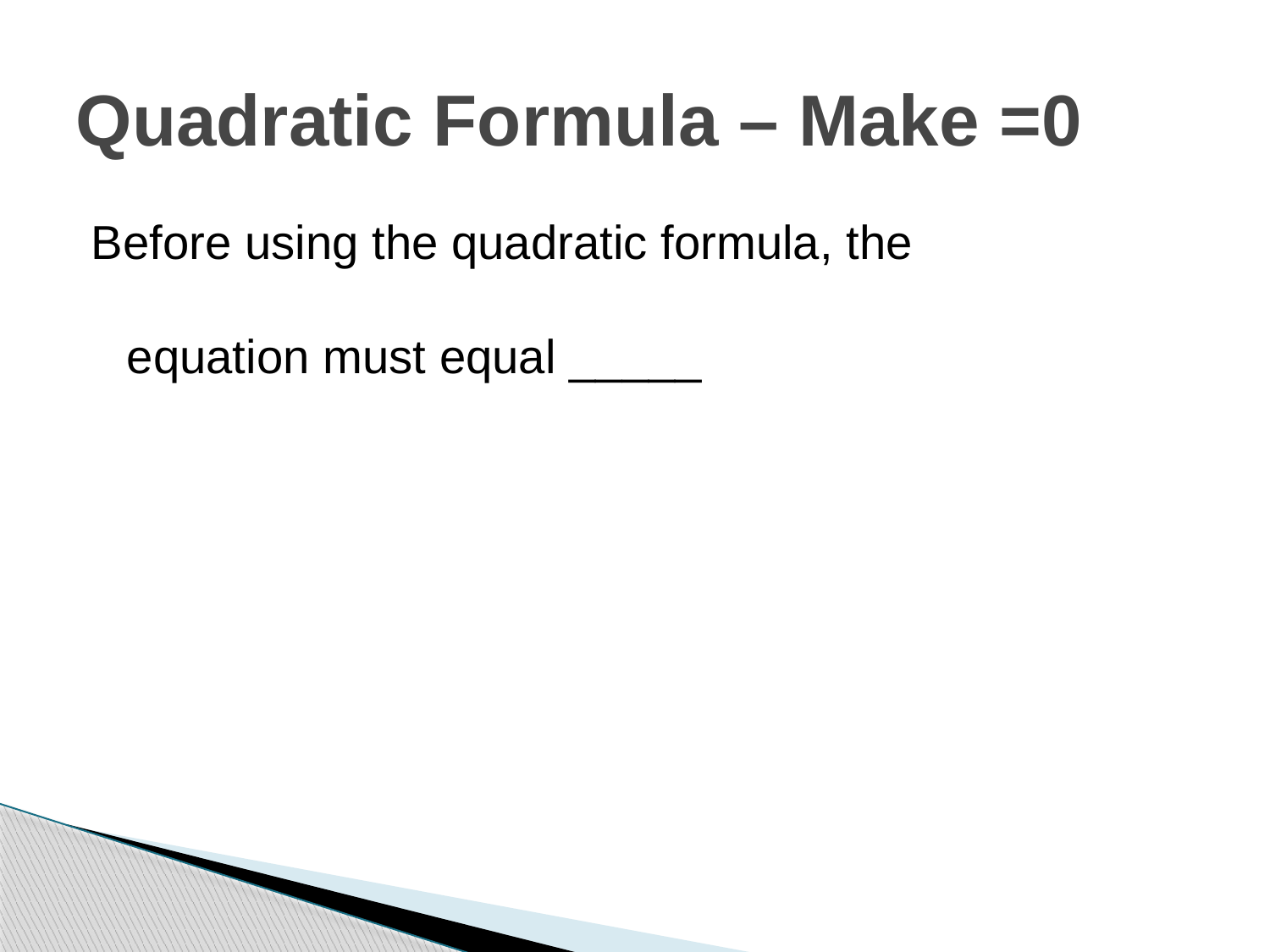

# Quadratic Formula – Make =0
Before using the quadratic formula, the
equation must equal _____